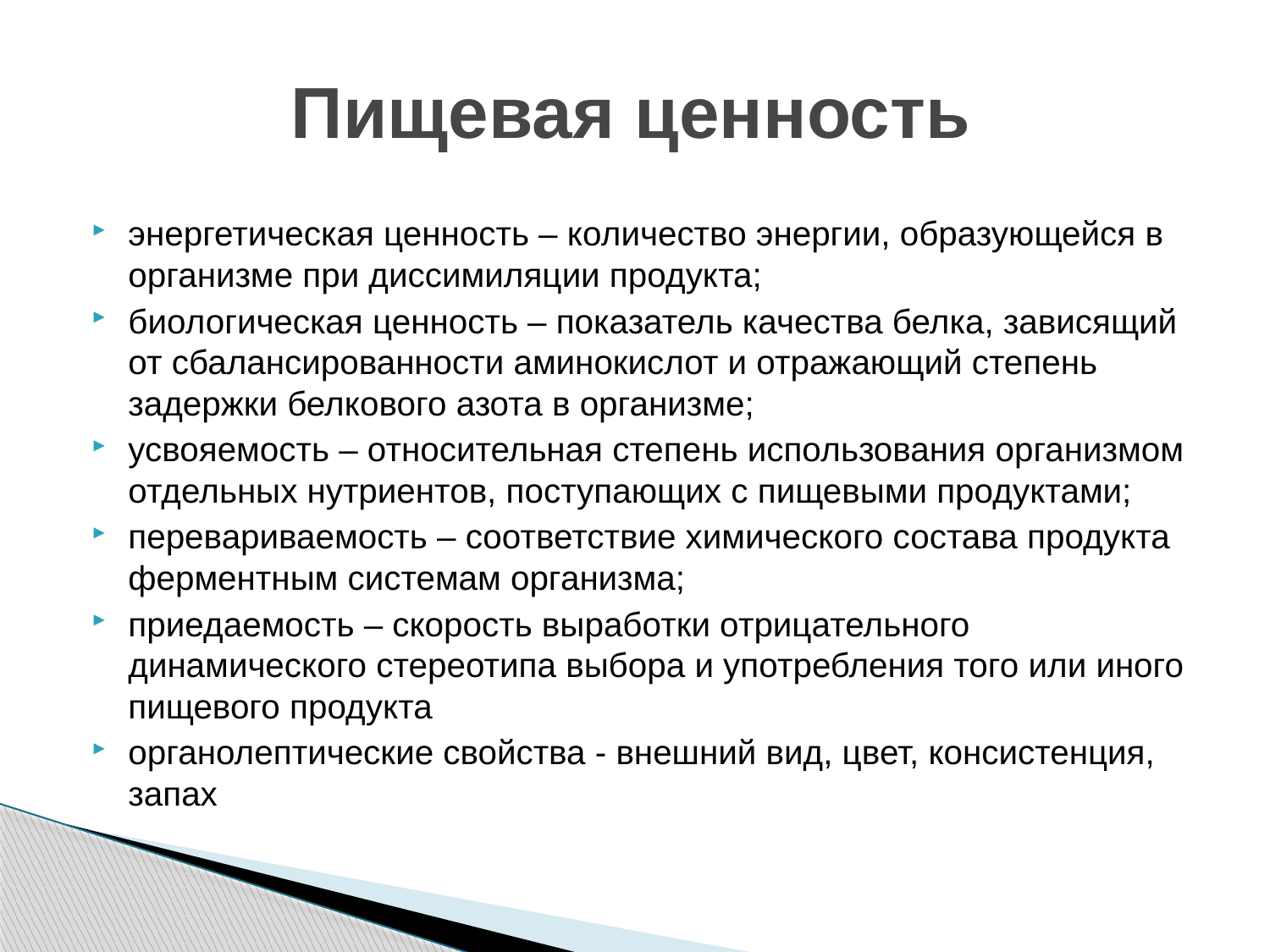

# Пищевая ценность
энергетическая ценность – количество энергии, образующейся в организме при диссимиляции продукта;
биологическая ценность – показатель качества белка, зависящий от сбалансированности аминокислот и отражающий степень задержки белкового азота в организме;
усвояемость – относительная степень использования организмом отдельных нутриентов, поступающих с пищевыми продуктами;
перевариваемость – соответствие химического состава продукта ферментным системам организма;
приедаемость – скорость выработки отрицательного динамического стереотипа выбора и употребления того или иного пищевого продукта
органолептические свойства - внешний вид, цвет, консистенция, запах